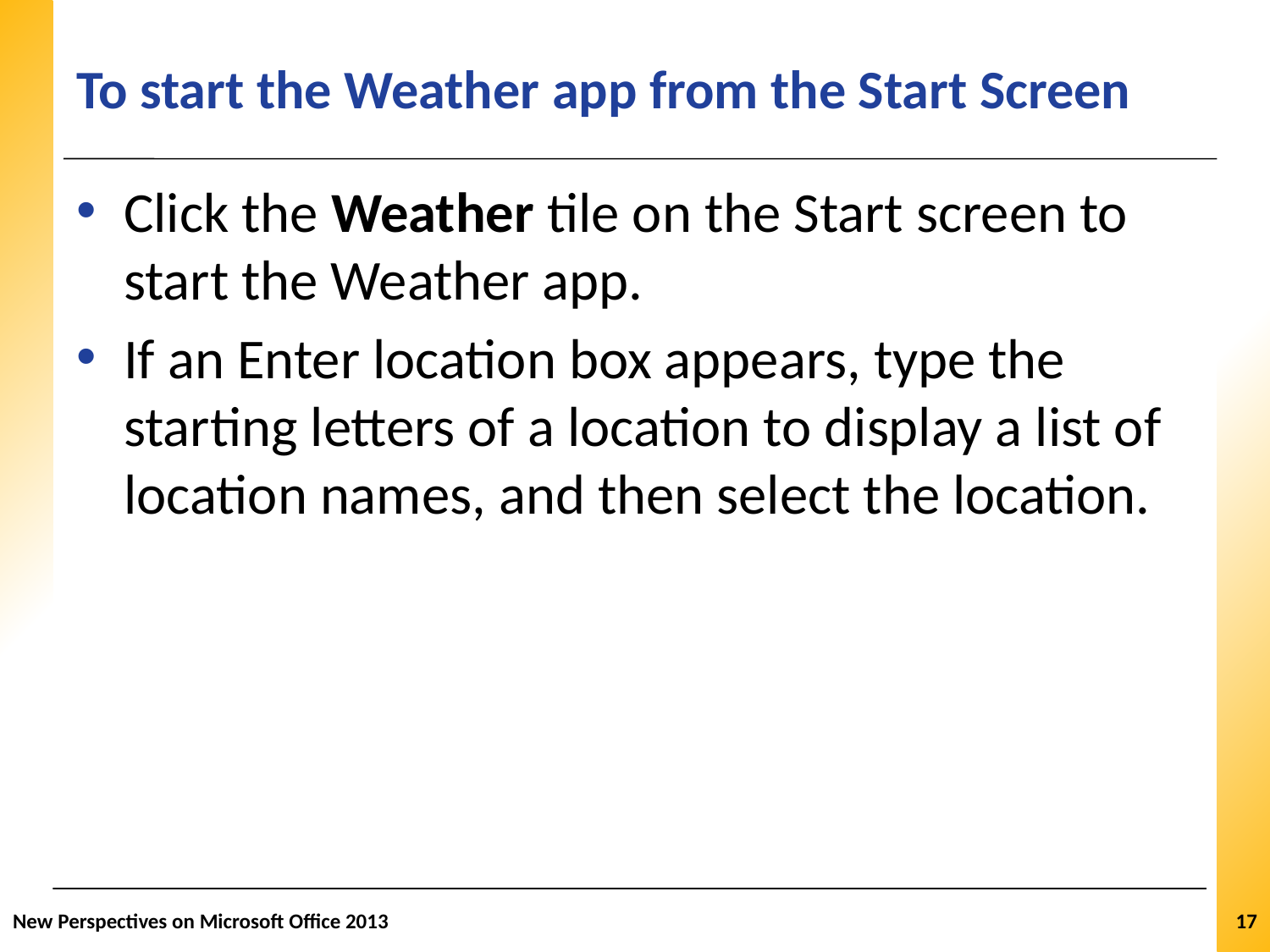

# To start the Weather app from the Start Screen
Click the Weather tile on the Start screen to start the Weather app.
If an Enter location box appears, type the starting letters of a location to display a list of location names, and then select the location.
New Perspectives on Microsoft Office 2013
17